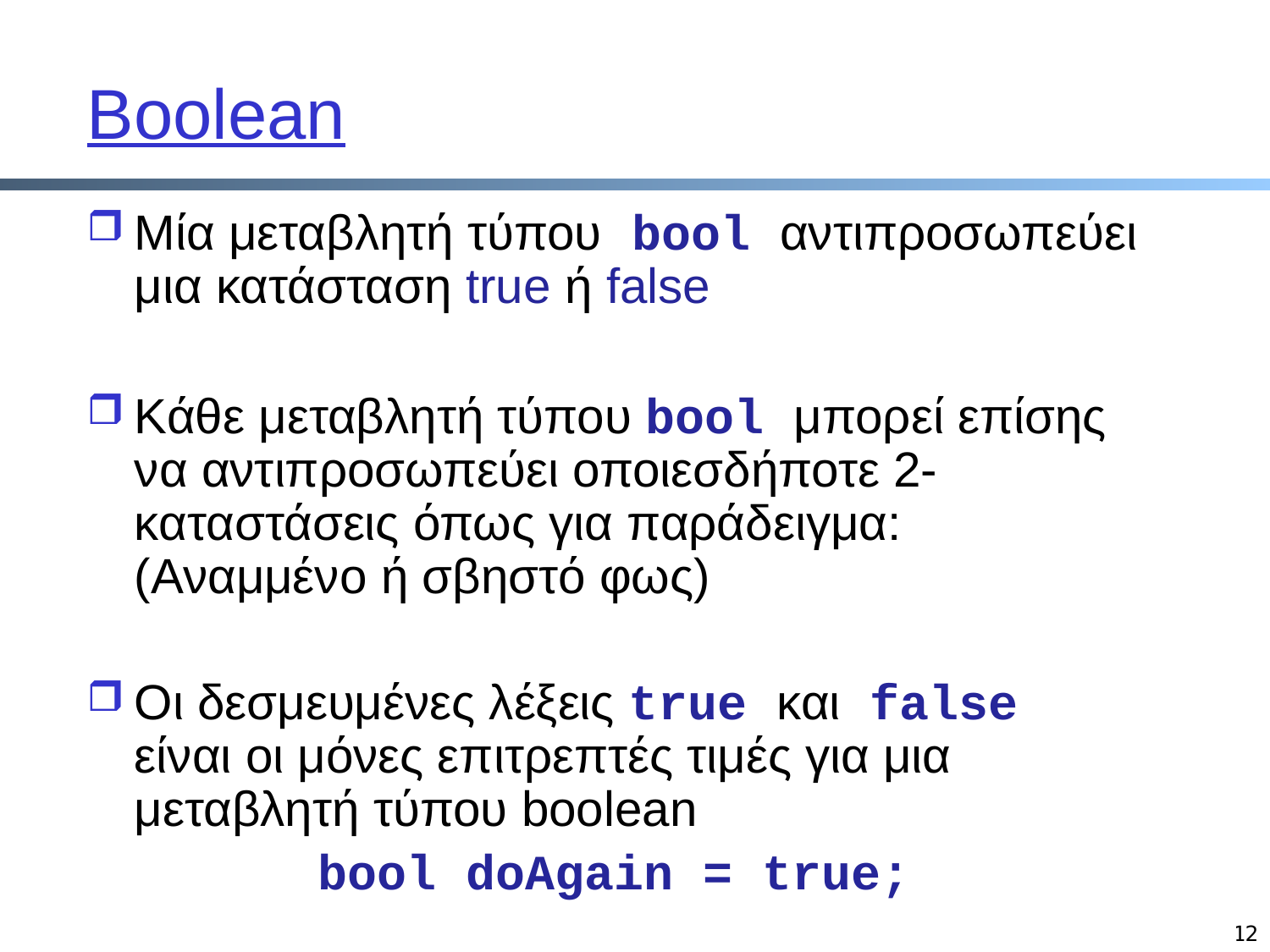

# Boolean
Μία μεταβλητή τύπου bool αντιπροσωπεύει μια κατάσταση true ή false

Κάθε μεταβλητή τύπου bool μπορεί επίσης να αντιπροσωπεύει οποιεσδήποτε 2-καταστάσεις όπως για παράδειγμα: (Αναμμένο ή σβηστό φως)

Οι δεσμευμένες λέξεις true και false είναι οι μόνες επιτρεπτές τιμές για μια μεταβλητή τύπου boolean
bool doAgain = true;
12